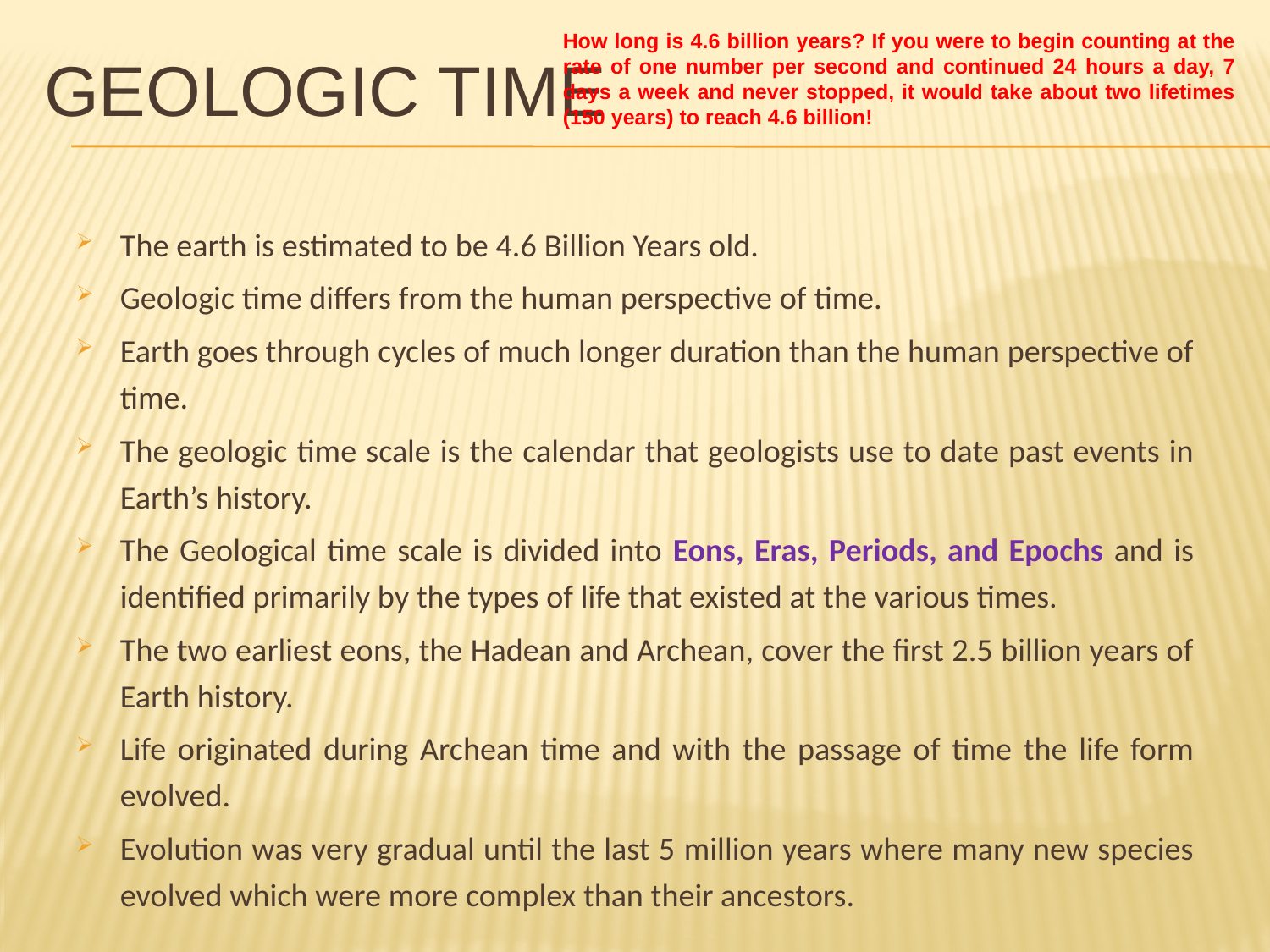

How long is 4.6 billion years? If you were to begin counting at the rate of one number per second and continued 24 hours a day, 7 days a week and never stopped, it would take about two lifetimes (150 years) to reach 4.6 billion!
# Geologic Time

The earth is estimated to be 4.6 Billion Years old.
Geologic time differs from the human perspective of time.
Earth goes through cycles of much longer duration than the human perspective of time.
The geologic time scale is the calendar that geologists use to date past events in Earth’s history.
The Geological time scale is divided into Eons, Eras, Periods, and Epochs and is identified primarily by the types of life that existed at the various times.
The two earliest eons, the Hadean and Archean, cover the first 2.5 billion years of Earth history.
Life originated during Archean time and with the passage of time the life form evolved.
Evolution was very gradual until the last 5 million years where many new species evolved which were more complex than their ancestors.